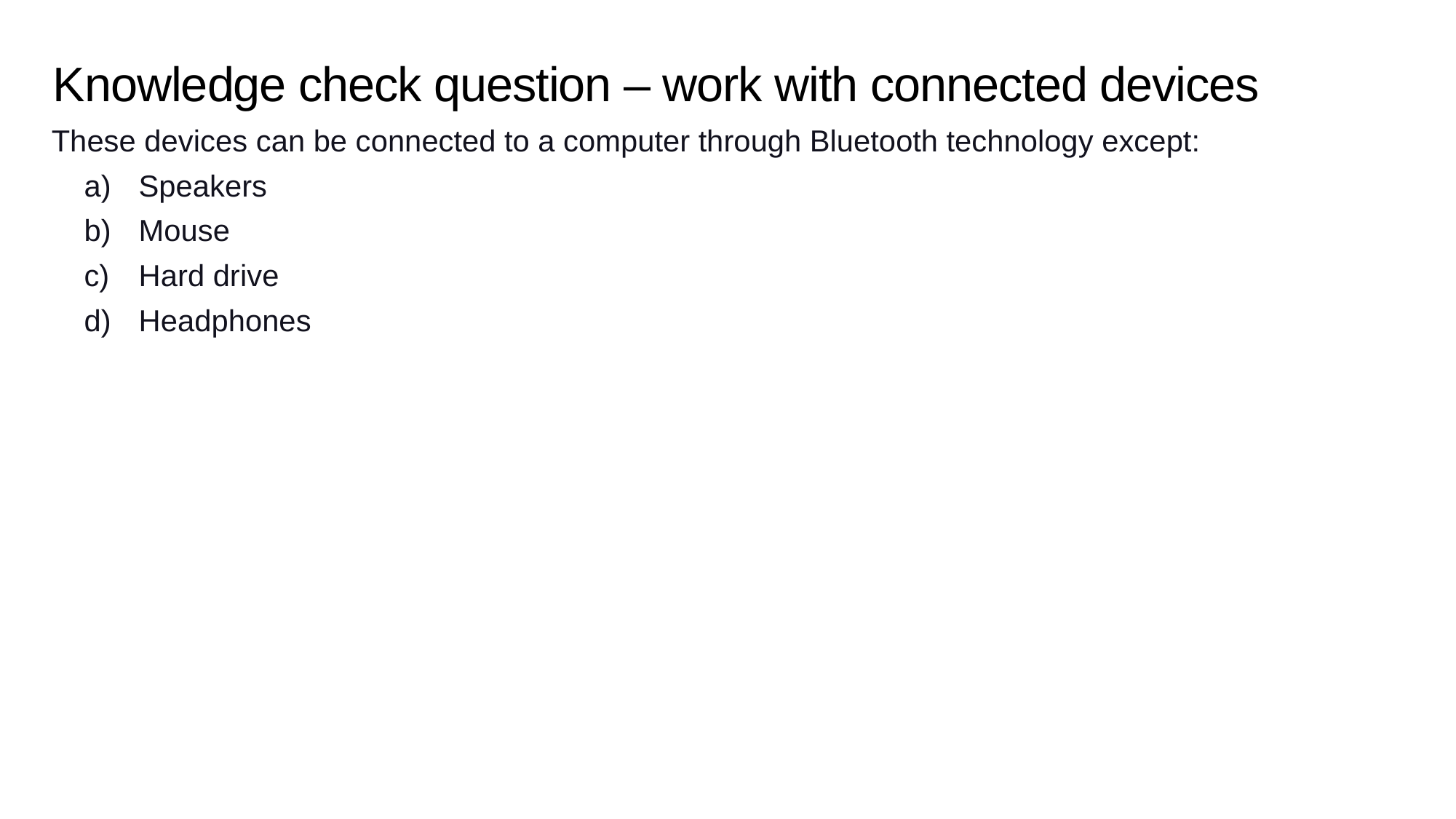

# Knowledge check question – work with connected devices
These devices can be connected to a computer through Bluetooth technology except:
Speakers
Mouse
Hard drive
Headphones